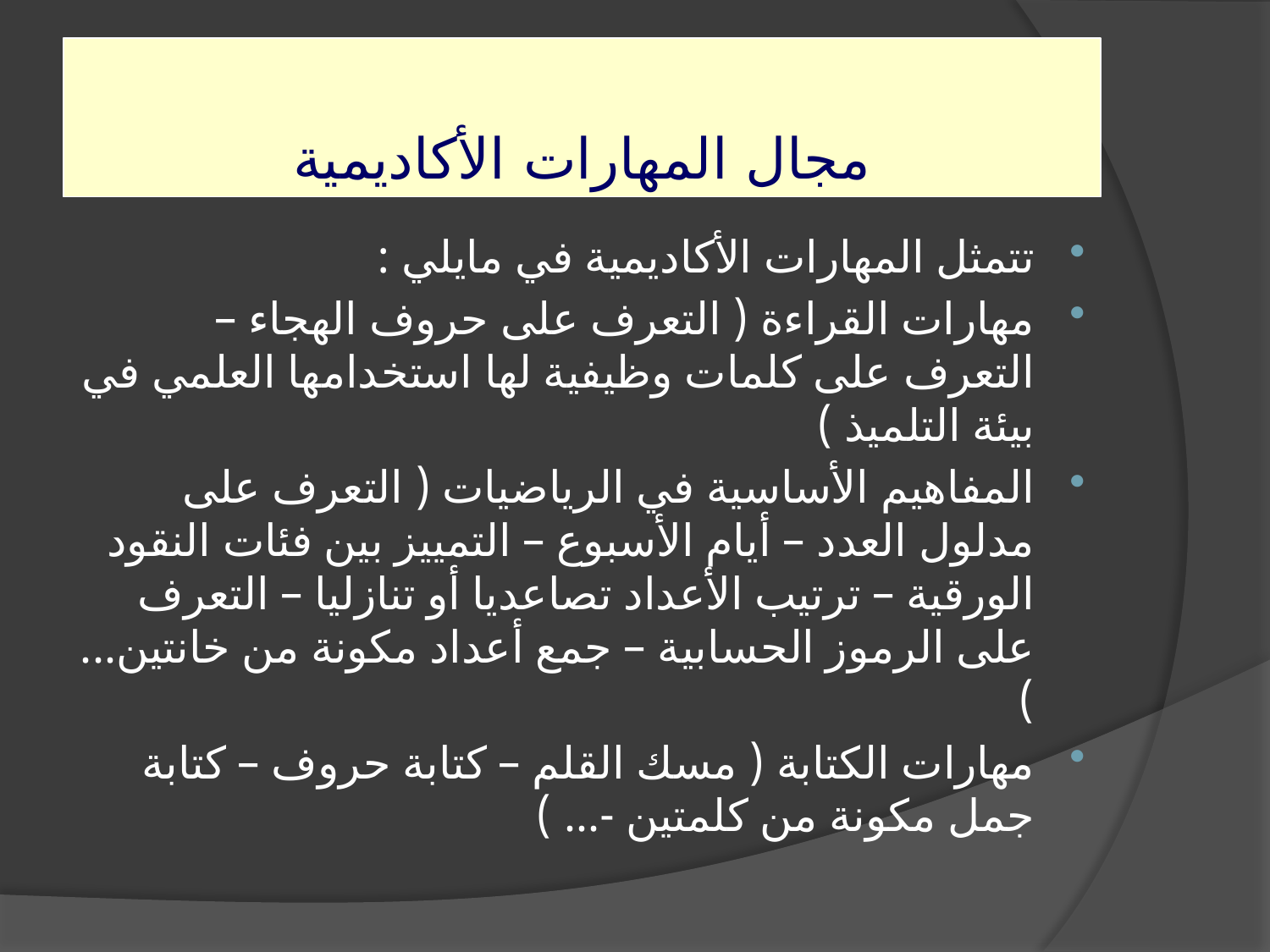

# مجال المهارات الأكاديمية
تتمثل المهارات الأكاديمية في مايلي :
مهارات القراءة ( التعرف على حروف الهجاء – التعرف على كلمات وظيفية لها استخدامها العلمي في بيئة التلميذ )
المفاهيم الأساسية في الرياضيات ( التعرف على مدلول العدد – أيام الأسبوع – التمييز بين فئات النقود الورقية – ترتيب الأعداد تصاعديا أو تنازليا – التعرف على الرموز الحسابية – جمع أعداد مكونة من خانتين... )
مهارات الكتابة ( مسك القلم – كتابة حروف – كتابة جمل مكونة من كلمتين -... )